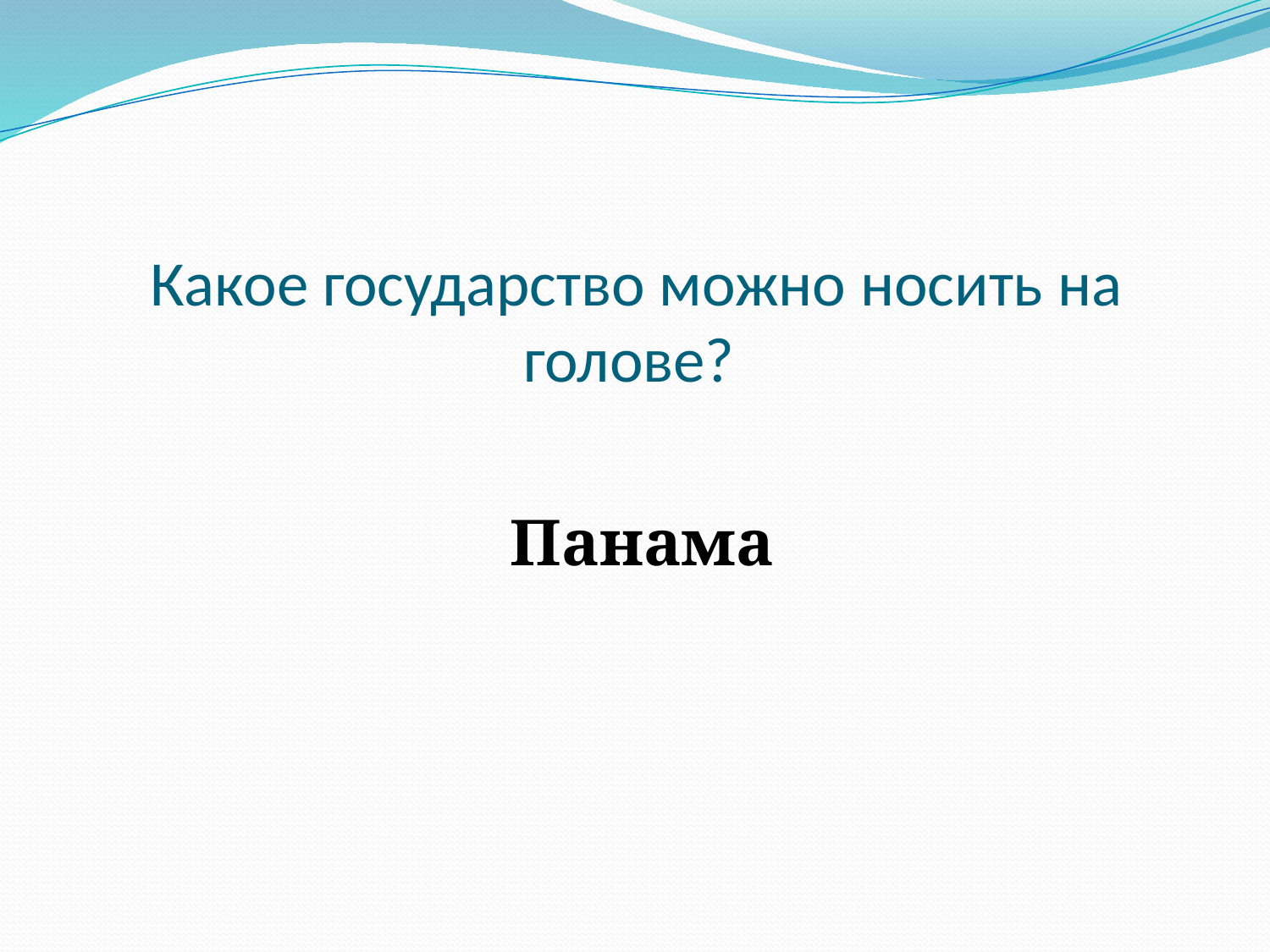

# Какое государство можно носить на голове?
Панама